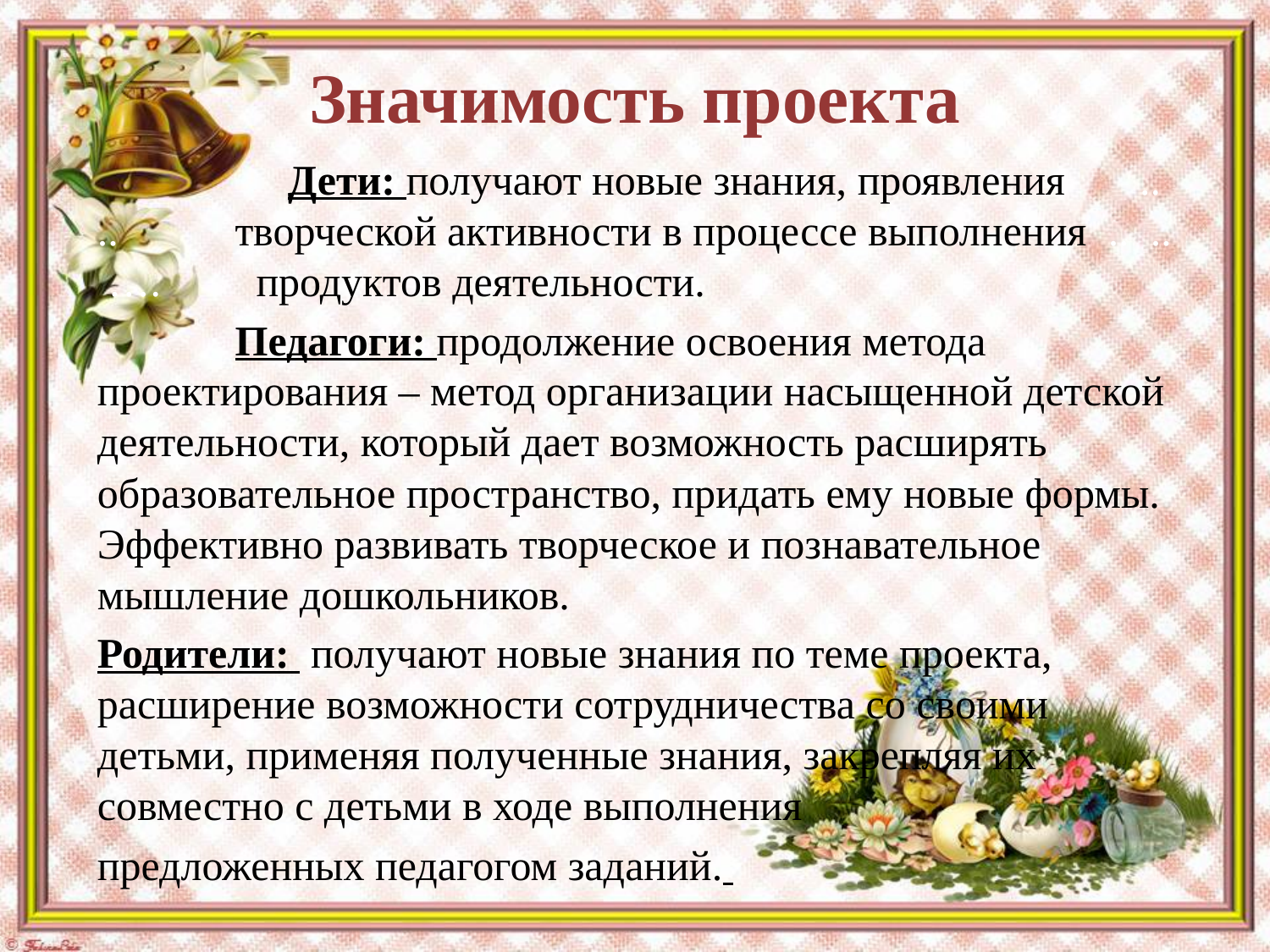

# Значимость проекта
                  Дети: получают новые знания, проявления       ..    ..           творческой активности в процессе выполнения  ..  ..    ….         продуктов деятельности.
             Педагоги: продолжение освоения метода проектирования – метод организации насыщенной детской деятельности, который дает возможность расширять образовательное пространство, придать ему новые формы. Эффективно развивать творческое и познавательное мышление дошкольников.
Родители:  получают новые знания по теме проекта, расширение возможности сотрудничества со своими детьми, применяя полученные знания, закрепляя их совместно с детьми в ходе выполнения
предложенных педагогом заданий.